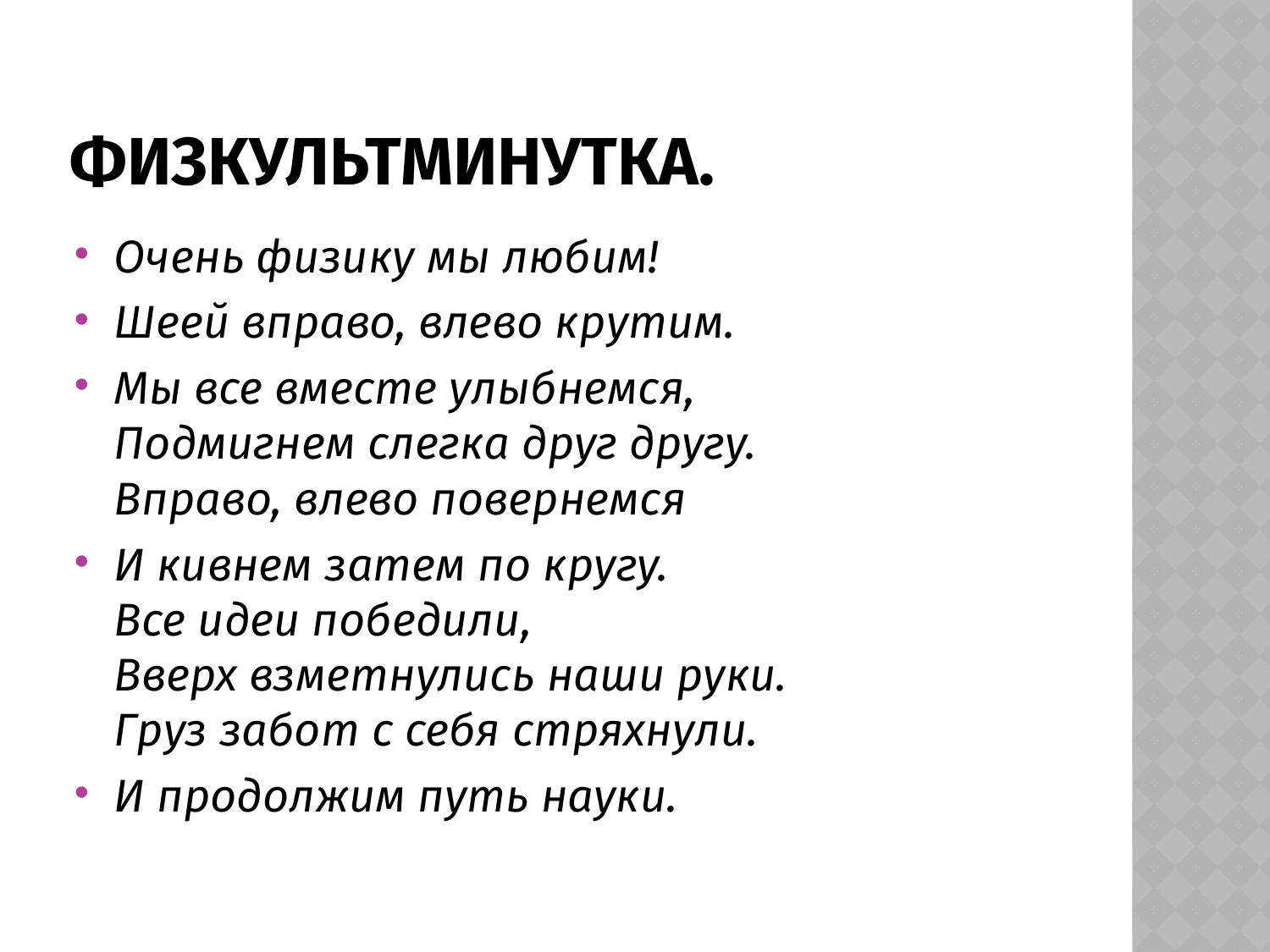

# Физкультминутка.
Очень физику мы любим!
Шеей вправо, влево крутим.
Мы все вместе улыбнемся,
Подмигнем слегка друг другу.
Вправо, влево повернемся
И кивнем затем по кругу.
Все идеи победили,
Вверх взметнулись наши руки.
Груз забот с себя стряхнули.
И продолжим путь науки.